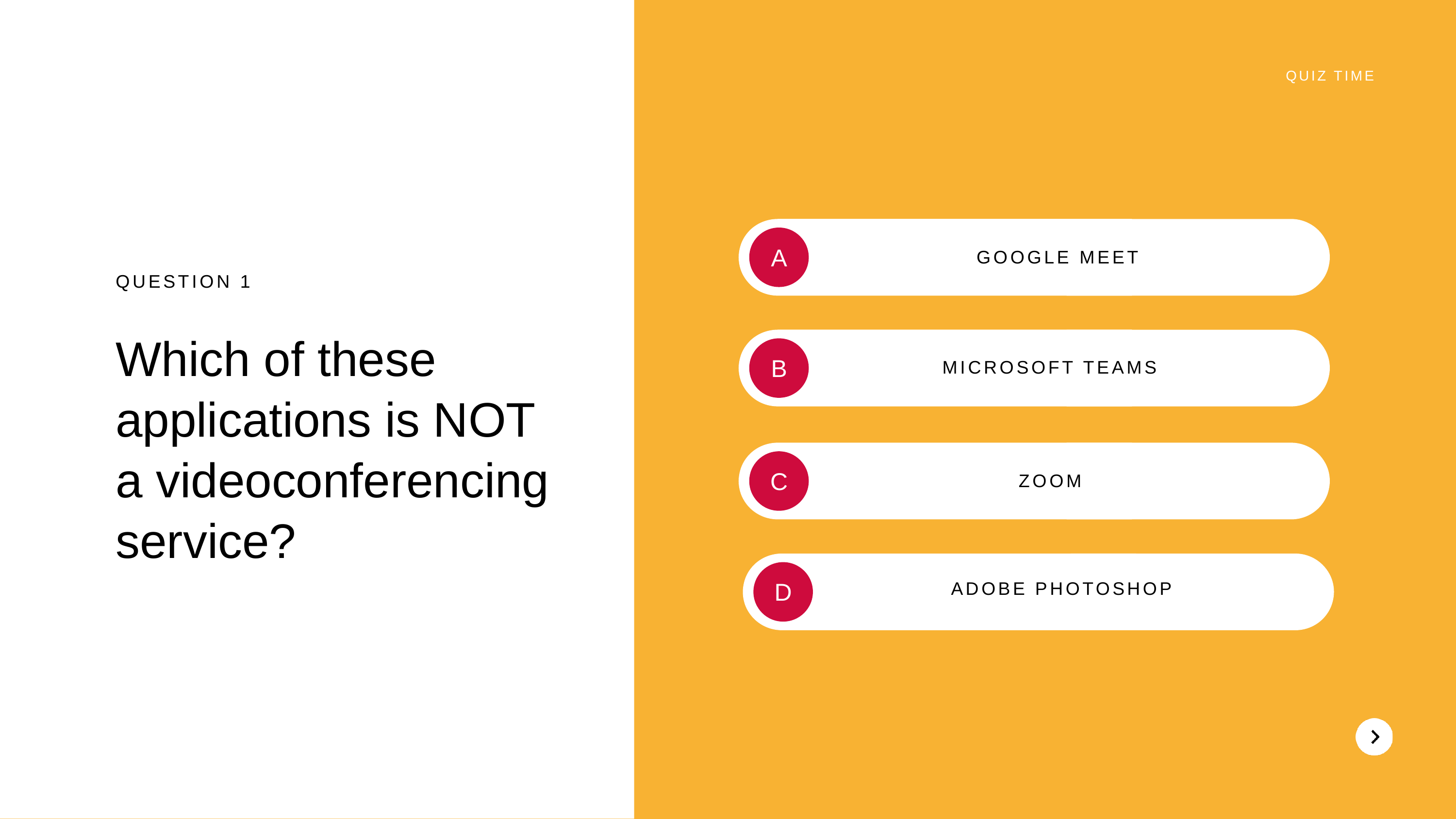

QUIZ TIME

A
GOOGLE MEET
QUESTION 1
Which of these applications is NOT a videoconferencing service?

B
MICROSOFT TEAMS

C
ZOOM

D
ADOBE PHOTOSHOP